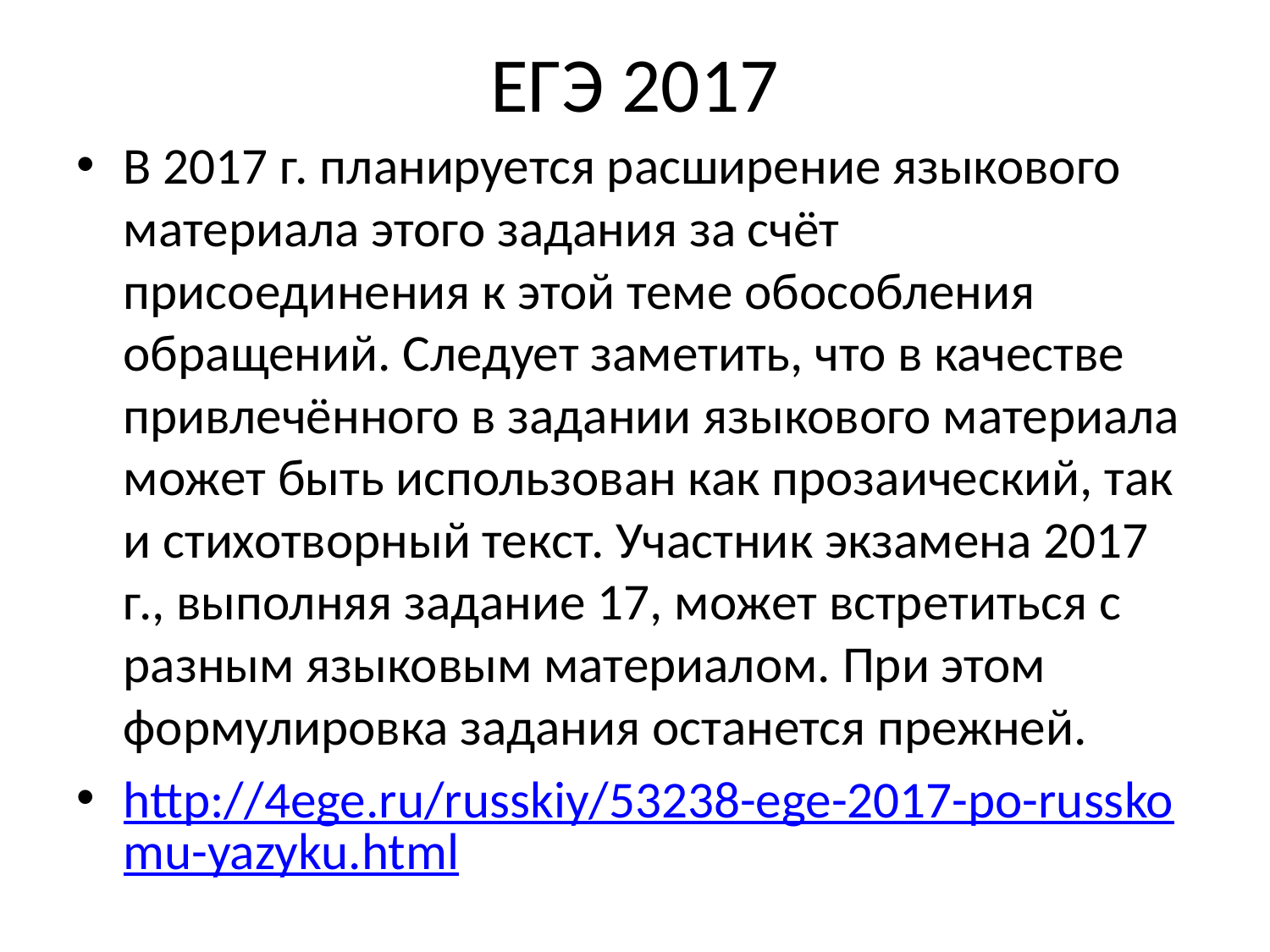

# ЕГЭ 2017
В 2017 г. планируется расширение языкового материала этого задания за счёт присоединения к этой теме обособления обращений. Следует заметить, что в качестве привлечённого в задании языкового материала может быть использован как прозаический, так и стихотворный текст. Участник экзамена 2017 г., выполняя задание 17, может встретиться с разным языковым материалом. При этом формулировка задания останется прежней.
http://4ege.ru/russkiy/53238-ege-2017-po-russkomu-yazyku.html